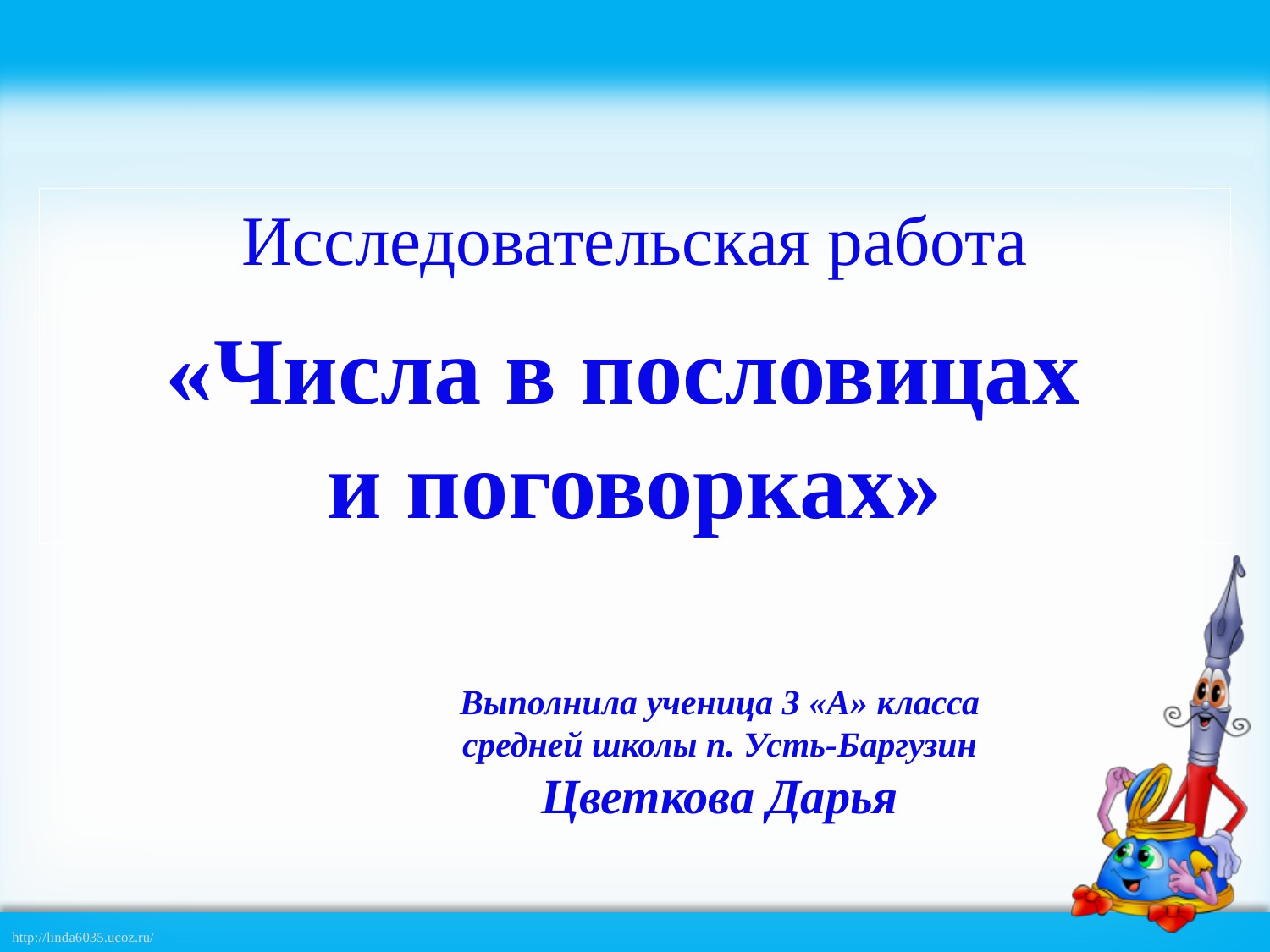

Исследовательская работа

«Числа в пословицах
и поговорках»
Выполнила ученица 3 «А» класса
средней школы п. Усть-Баргузин
Цветкова Дарья